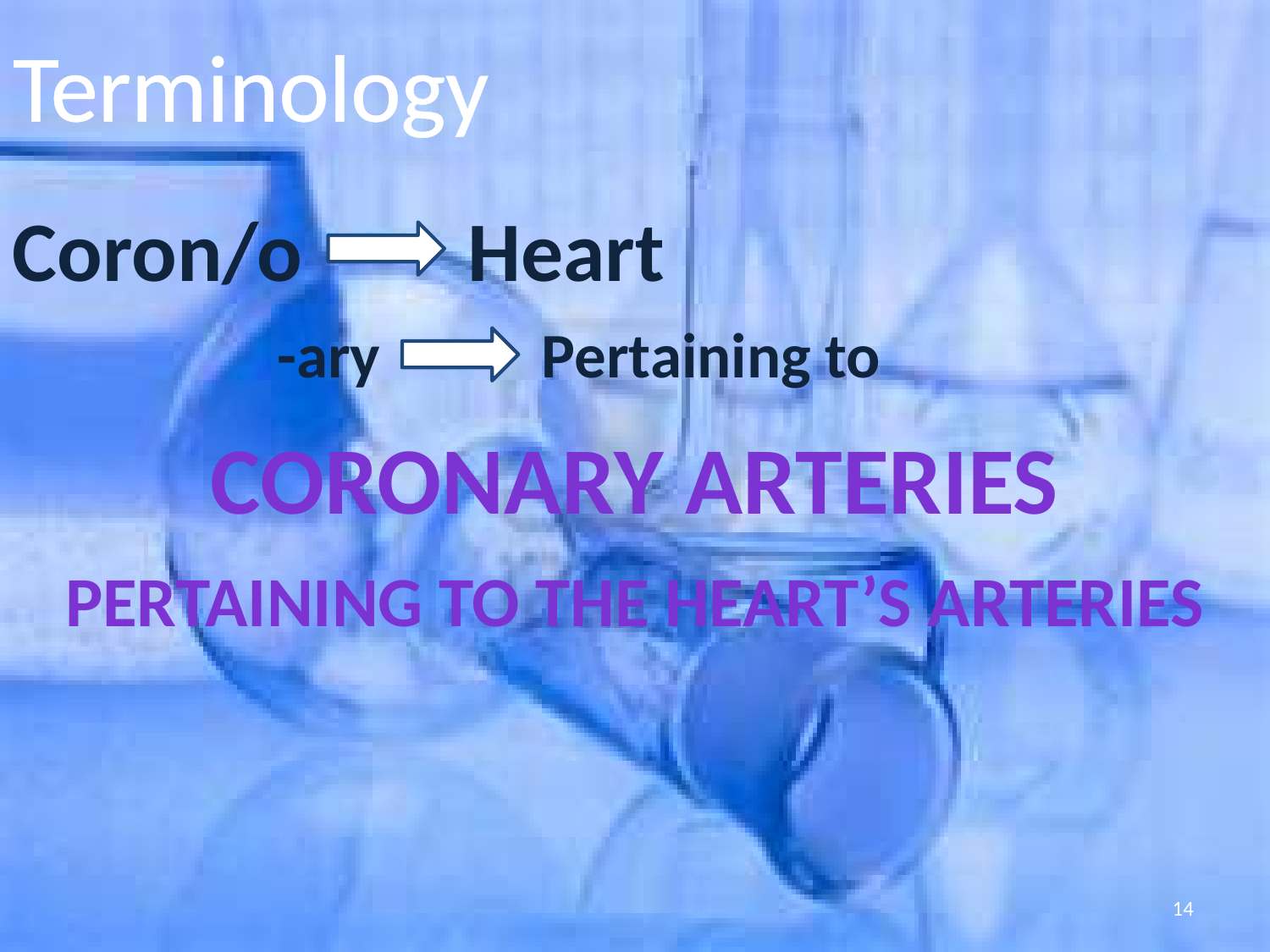

Terminology

Coron/o
Heart

-ary
Pertaining to

Coronary arteries
Pertaining to the heart’s arteries
14